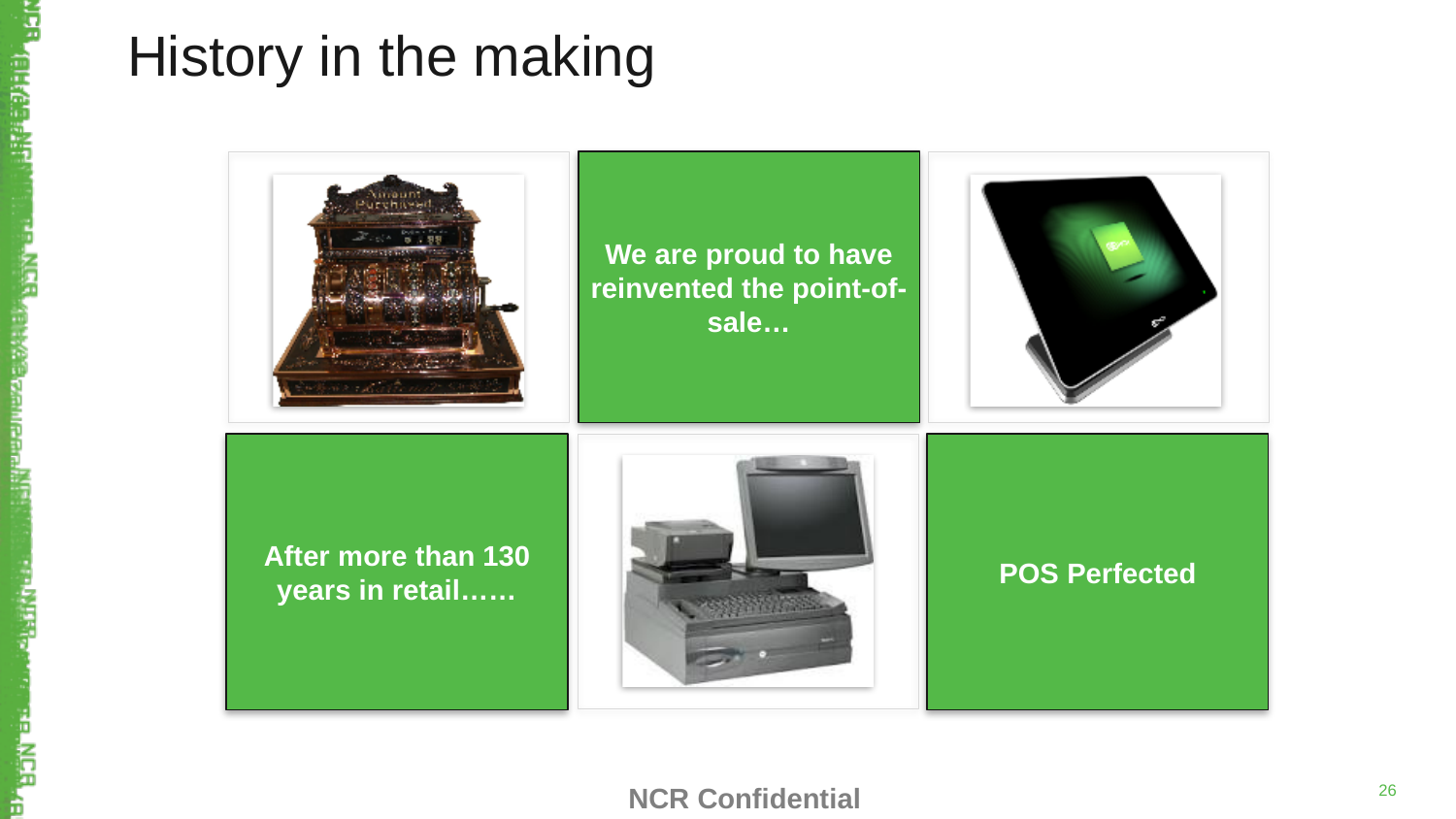

# History in the making

We are proud to have reinvented the point-of-sale…

After more than 130 years in retail……
POS Perfected

POS Perfected
NCR Confidential
26